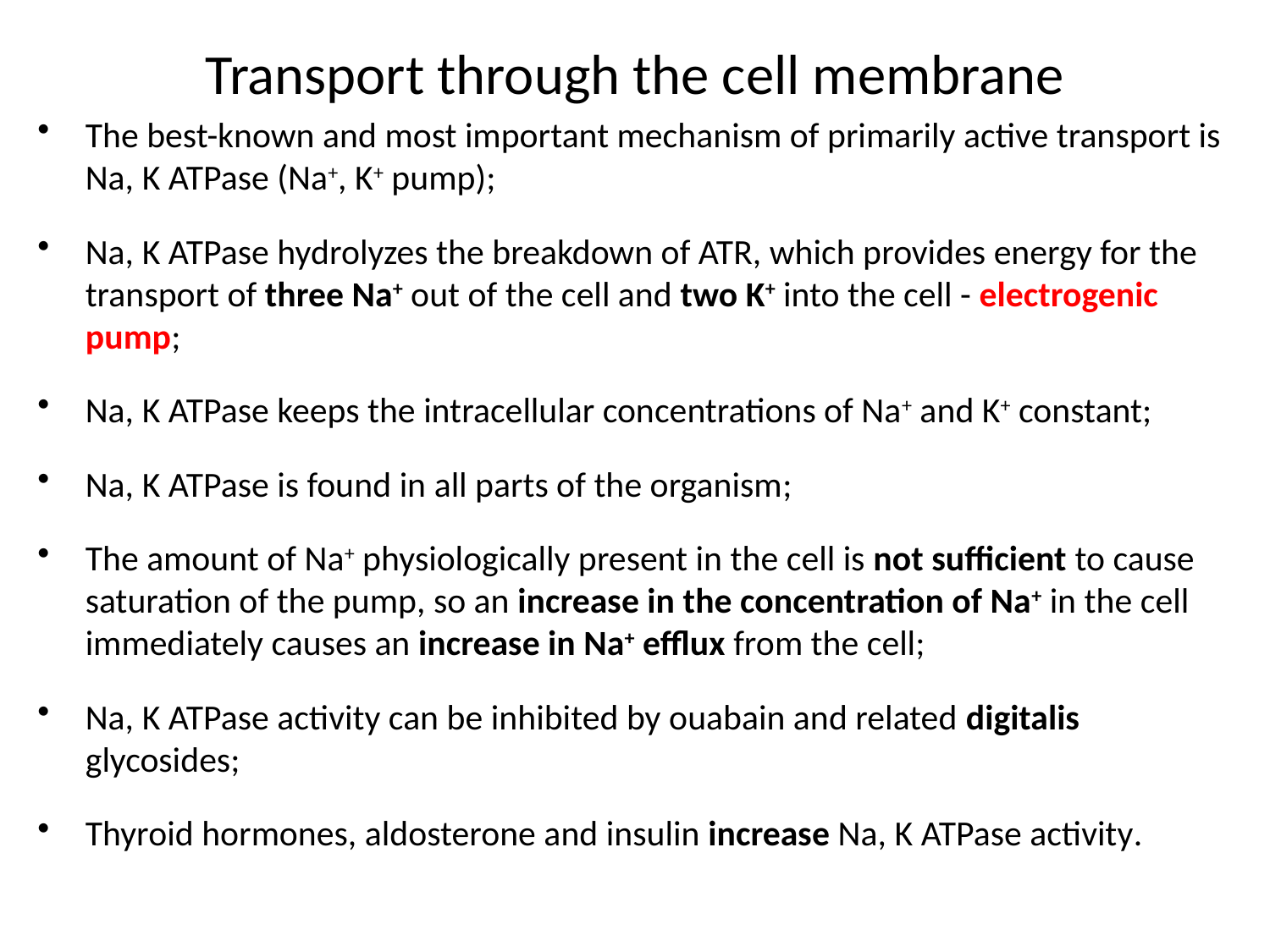

Transport through the cell membrane
The best-known and most important mechanism of primarily active transport is Na, K ATPase (Na+, K+ pump);

Na, K ATPase hydrolyzes the breakdown of ATR, which provides energy for the transport of three Na+ out of the cell and two K+ into the cell - electrogenic pump;

Na, K ATPase keeps the intracellular concentrations of Na+ and K+ constant;

Na, K ATPase is found in all parts of the organism;

The amount of Na+ physiologically present in the cell is not sufficient to cause saturation of the pump, so an increase in the concentration of Na+ in the cell immediately causes an increase in Na+ efflux from the cell;

Na, K ATPase activity can be inhibited by ouabain and related digitalis glycosides;

Thyroid hormones, aldosterone and insulin increase Na, K ATPase activity.